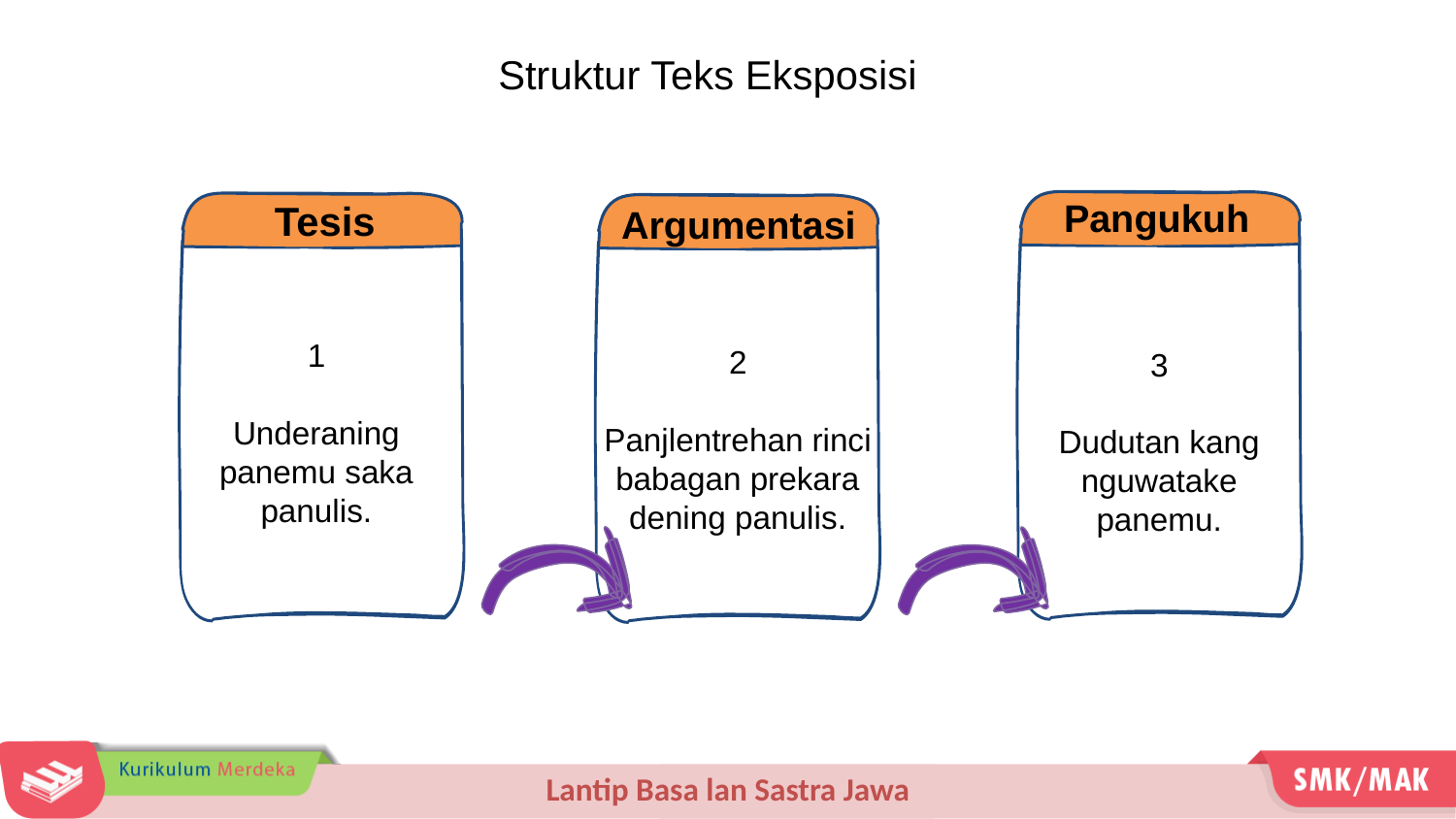

Struktur Teks Eksposisi

Pangukuh
Tesis

Argumentasi
1

Underaning panemu saka panulis.
2

Panjlentrehan rinci babagan prekara dening panulis.
3

Dudutan kang nguwatake panemu.